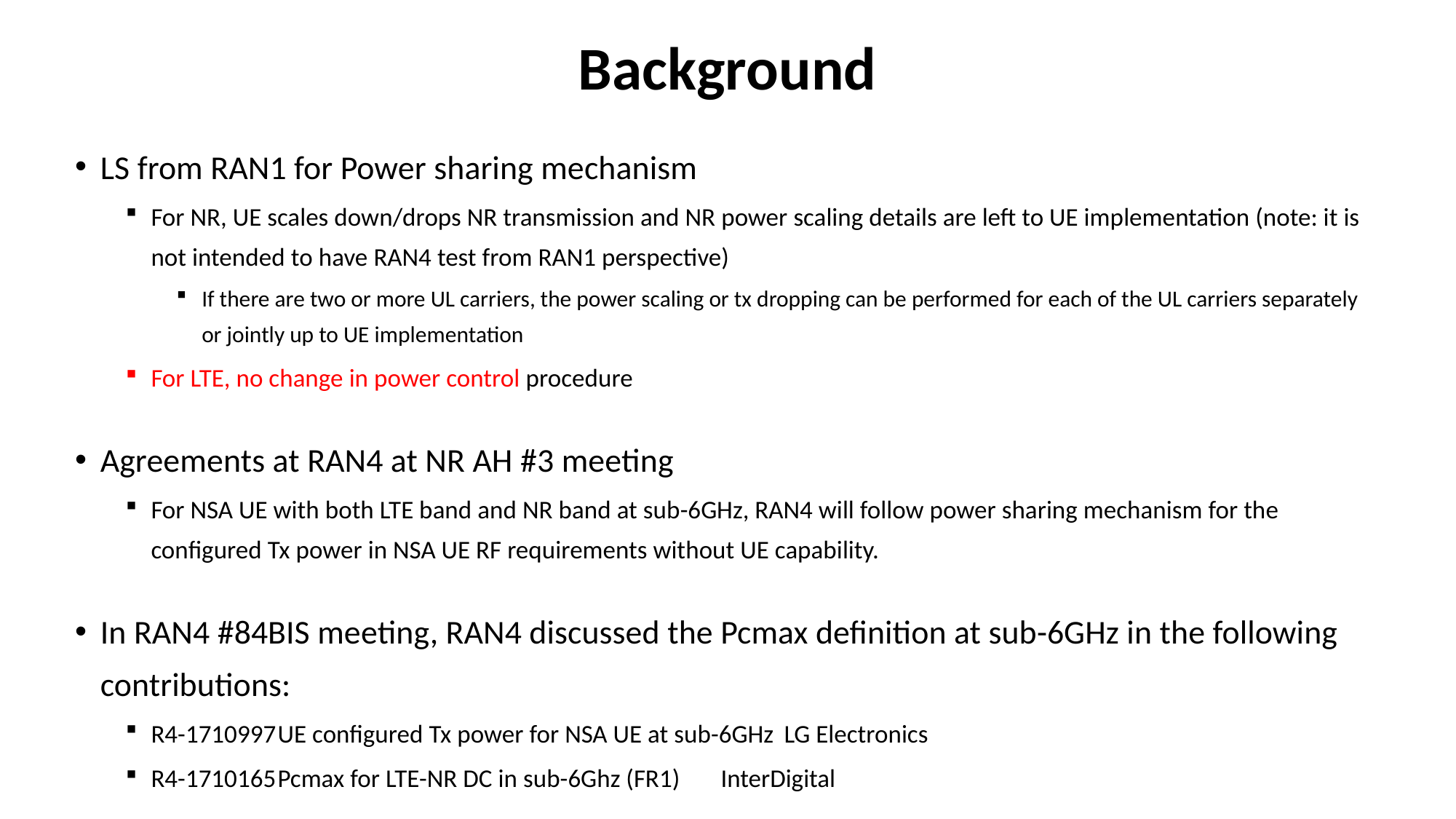

# Background
LS from RAN1 for Power sharing mechanism
For NR, UE scales down/drops NR transmission and NR power scaling details are left to UE implementation (note: it is not intended to have RAN4 test from RAN1 perspective)
If there are two or more UL carriers, the power scaling or tx dropping can be performed for each of the UL carriers separately or jointly up to UE implementation
For LTE, no change in power control procedure

Agreements at RAN4 at NR AH #3 meeting
For NSA UE with both LTE band and NR band at sub-6GHz, RAN4 will follow power sharing mechanism for the configured Tx power in NSA UE RF requirements without UE capability.

In RAN4 #84BIS meeting, RAN4 discussed the Pcmax definition at sub-6GHz in the following contributions:
R4-1710997	UE configured Tx power for NSA UE at sub-6GHz 		LG Electronics
R4-1710165	Pcmax for LTE-NR DC in sub-6Ghz (FR1) 		InterDigital